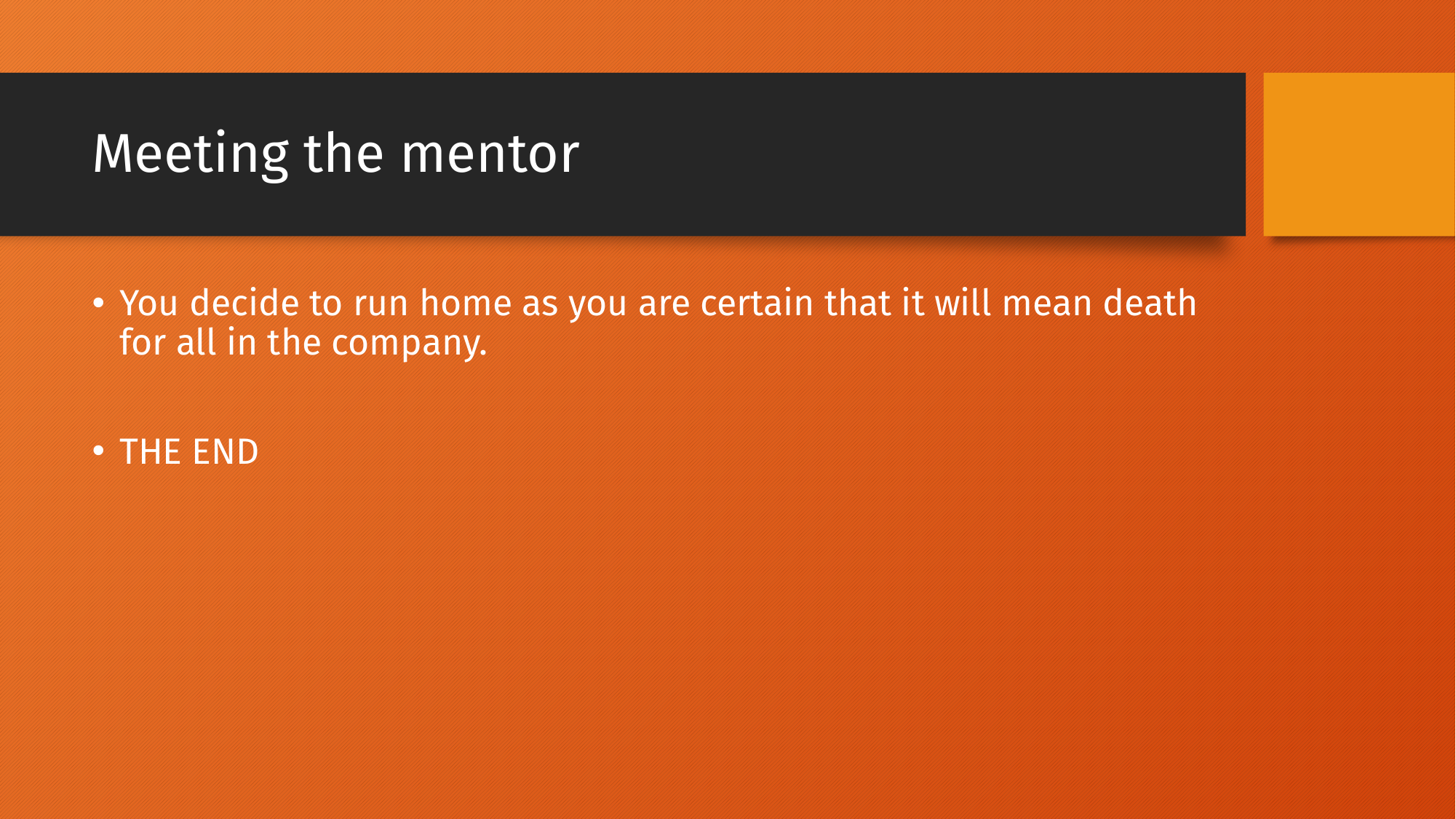

# Meeting the mentor
You decide to run home as you are certain that it will mean death for all in the company.

THE END